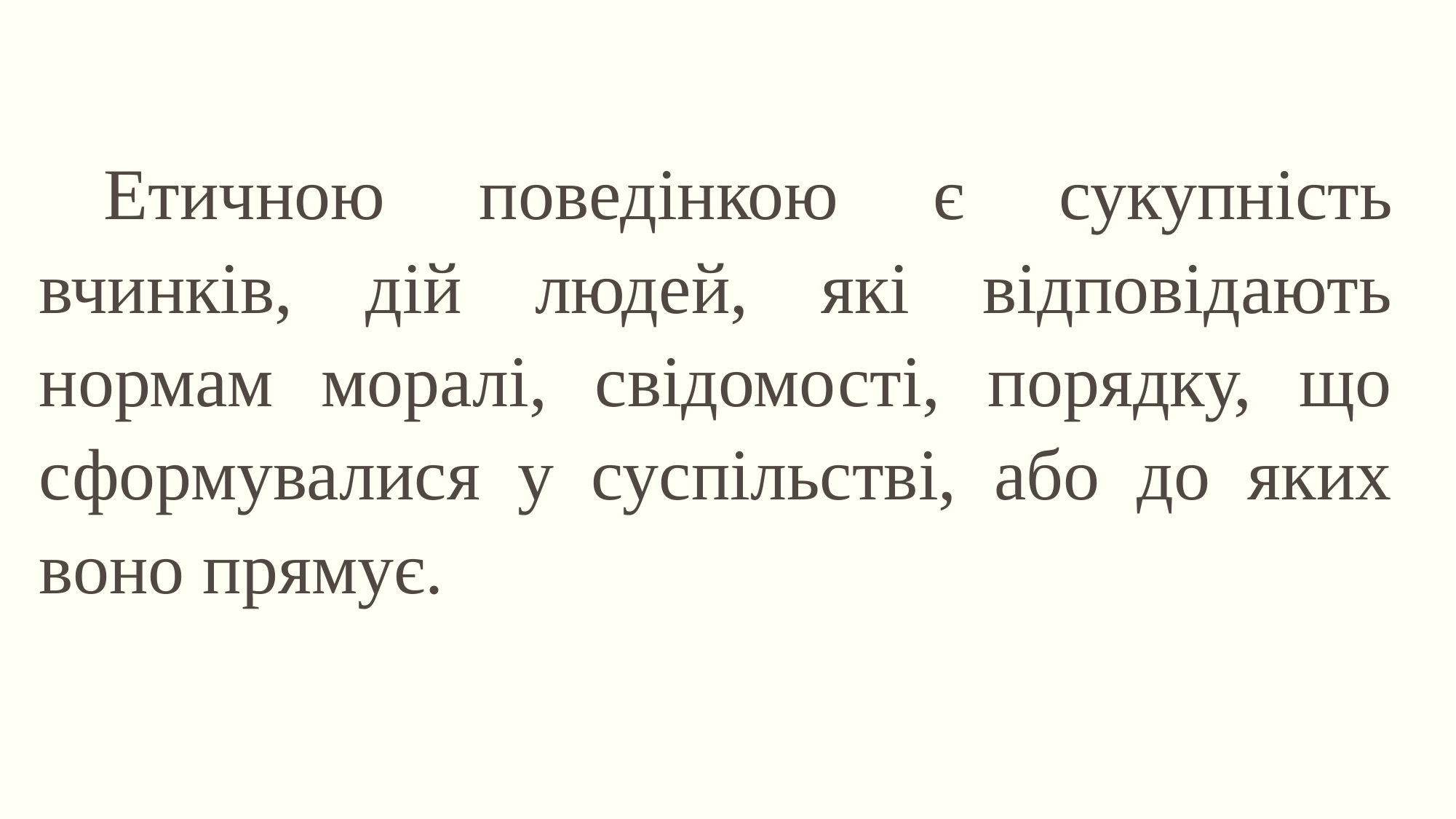

Етичною поведінкою є сукупність вчинків, дій людей, які відповідають нормам моралі, свідомості, порядку, що сформувалися у суспільстві, або до яких воно прямує.